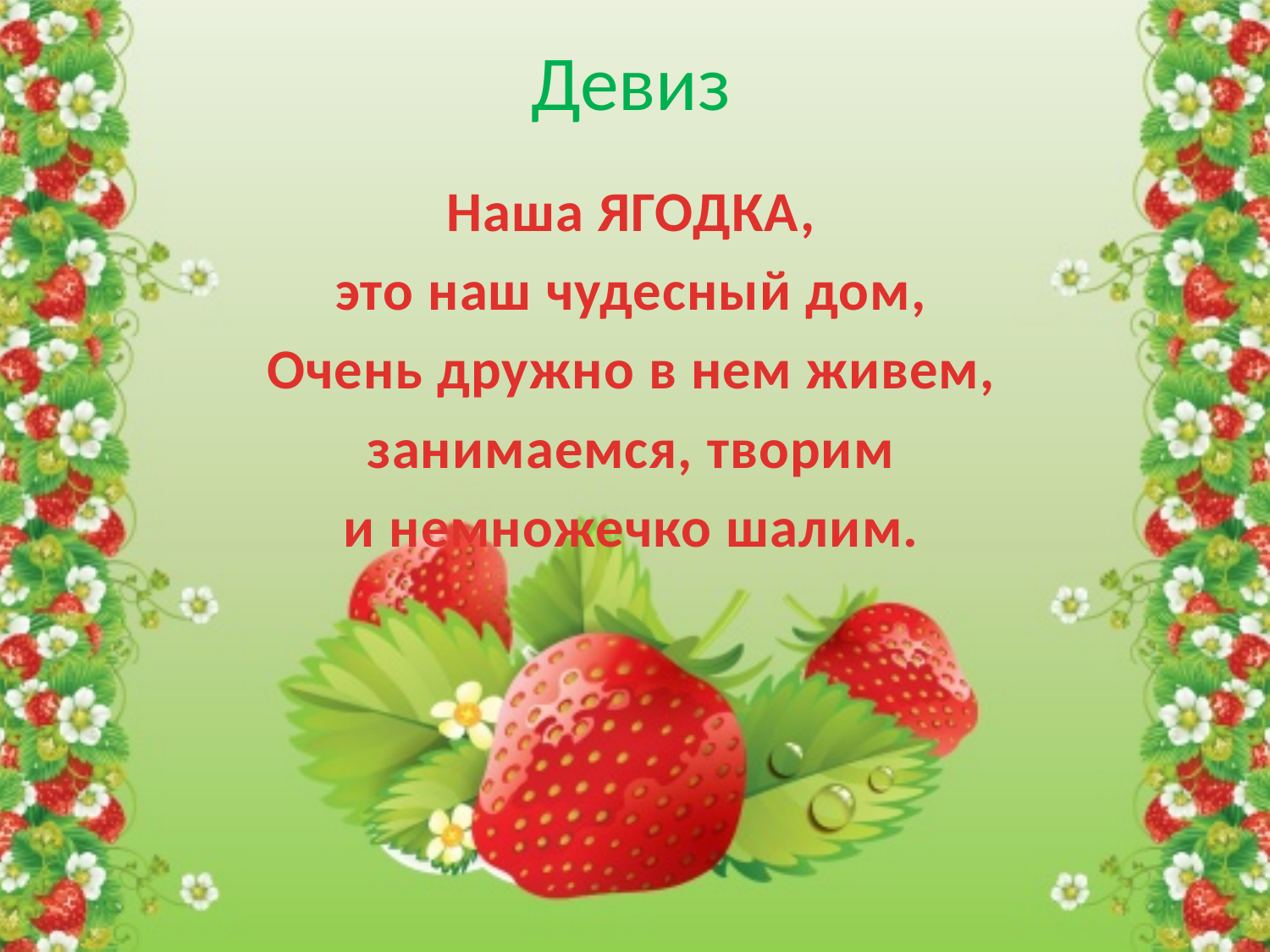

# Девиз
Наша ЯГОДКА,
это наш чудесный дом,
Очень дружно в нем живем,
занимаемся, творим
и немножечко шалим.